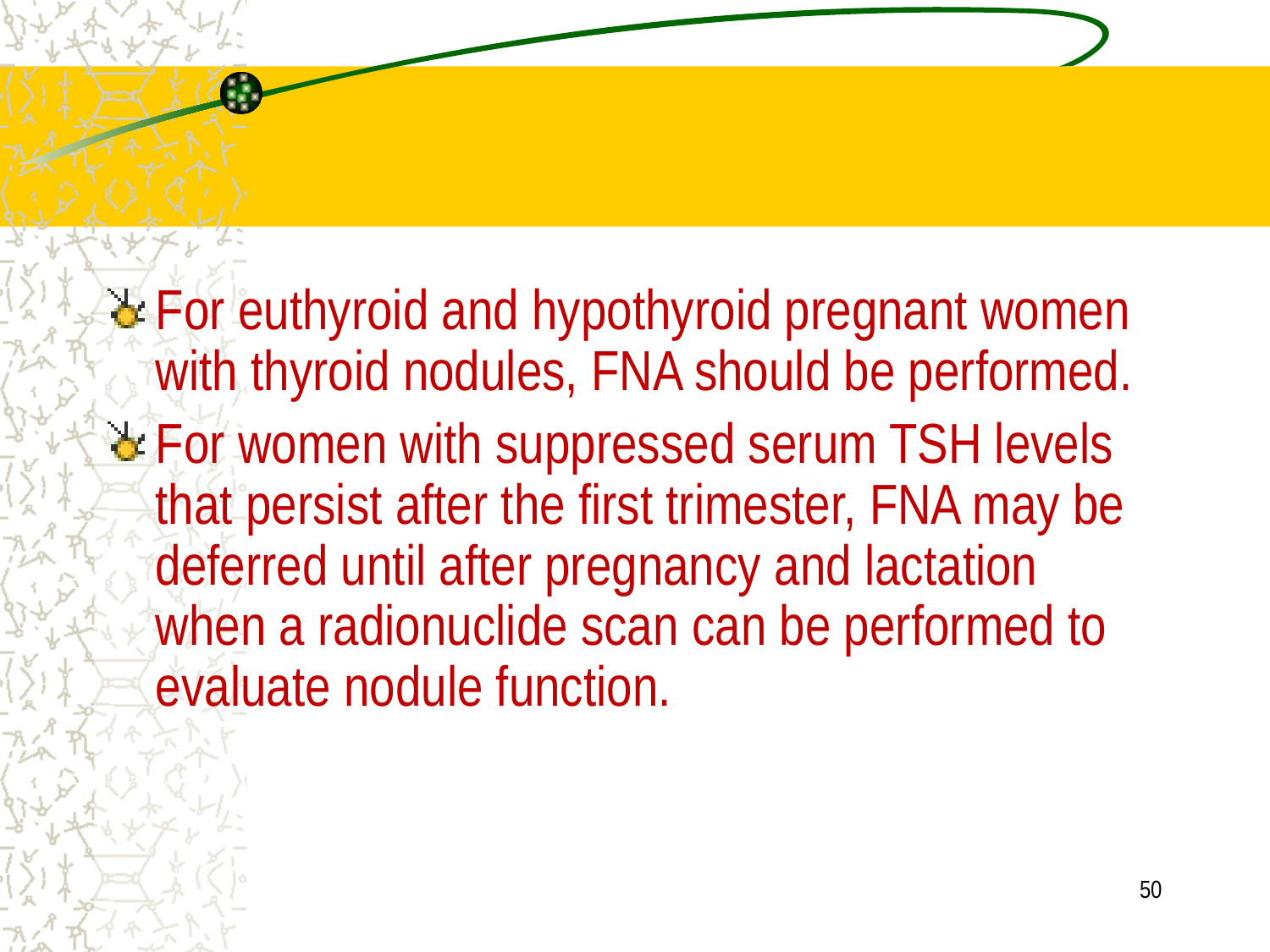

#
For euthyroid and hypothyroid pregnant women with thyroid nodules, FNA should be performed.
For women with suppressed serum TSH levels that persist after the first trimester, FNA may be deferred until after pregnancy and lactation when a radionuclide scan can be performed to evaluate nodule function.
50